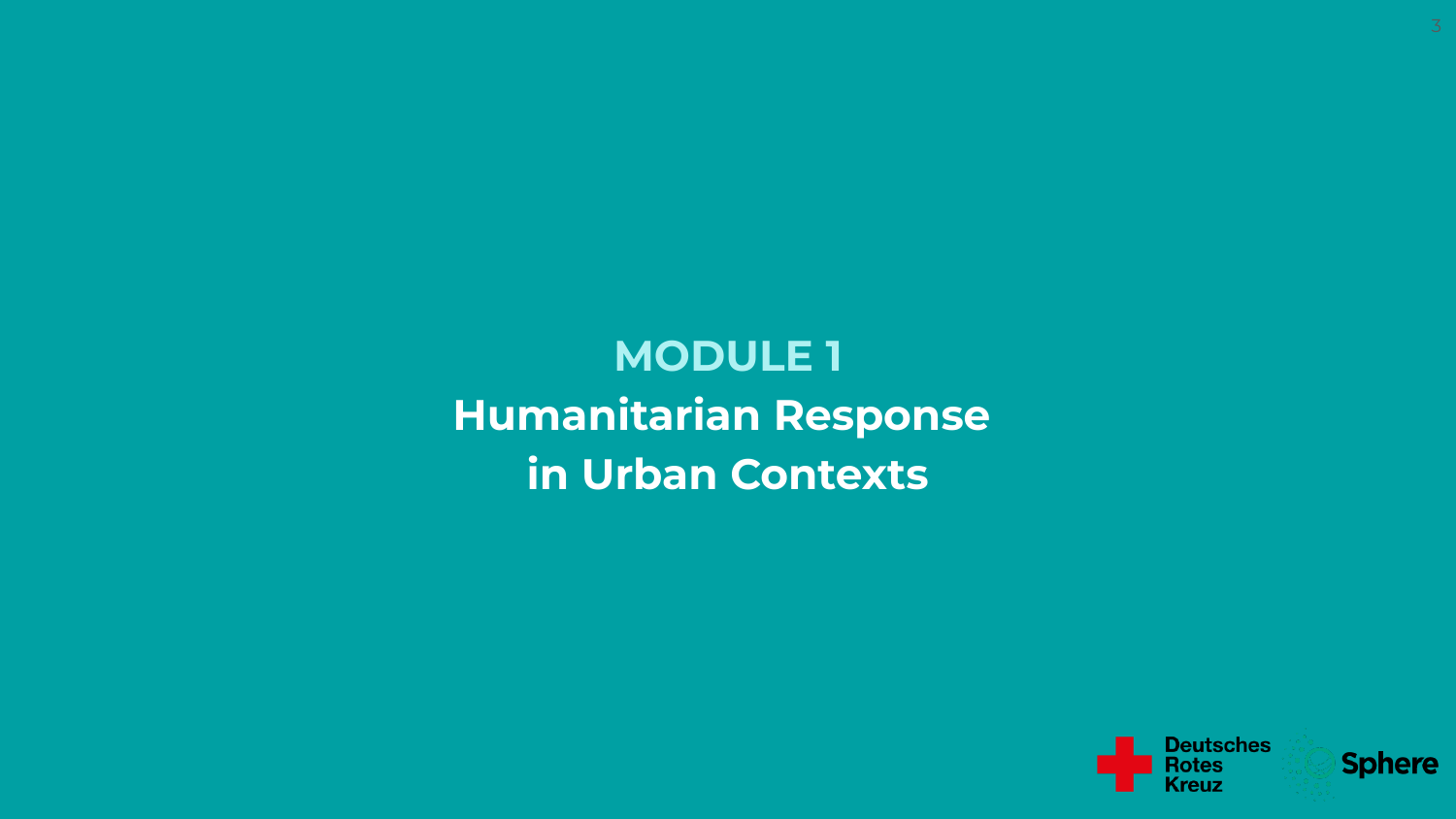

3
# MODULE 1 Humanitarian Response
in Urban Contexts